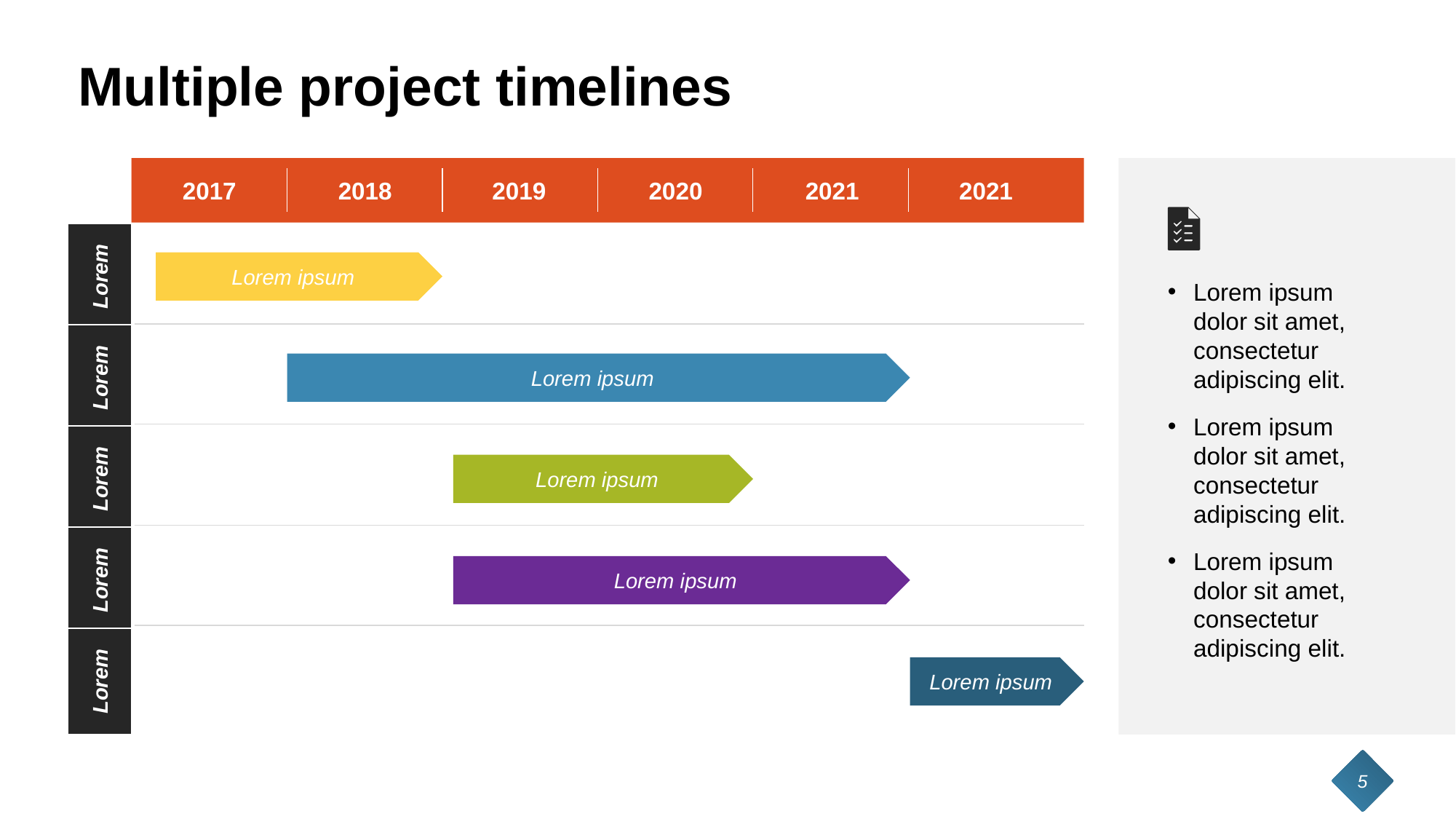

# Multiple project timelines

2017
2018
2019
2020
2021
2021

Lorem
Lorem ipsum
Lorem ipsum dolor sit amet, consectetur adipiscing elit.
Lorem ipsum dolor sit amet, consectetur adipiscing elit.
Lorem ipsum dolor sit amet, consectetur adipiscing elit.
Lorem
Lorem ipsum
Lorem
Lorem ipsum
Lorem
Lorem ipsum
Lorem
Lorem ipsum
5